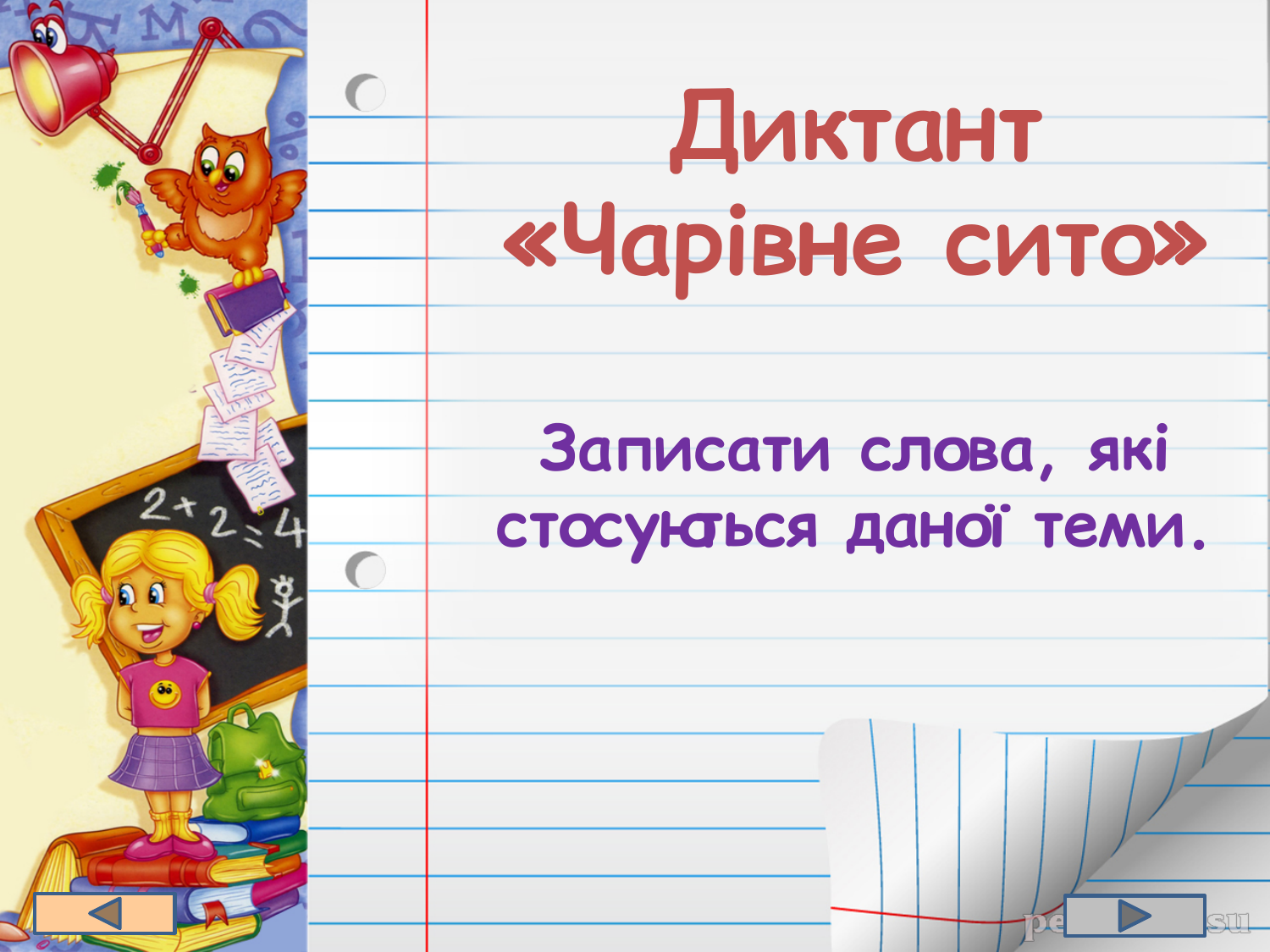

Диктант «Чарівне сито»

Записати слова, які стосуються даної теми.